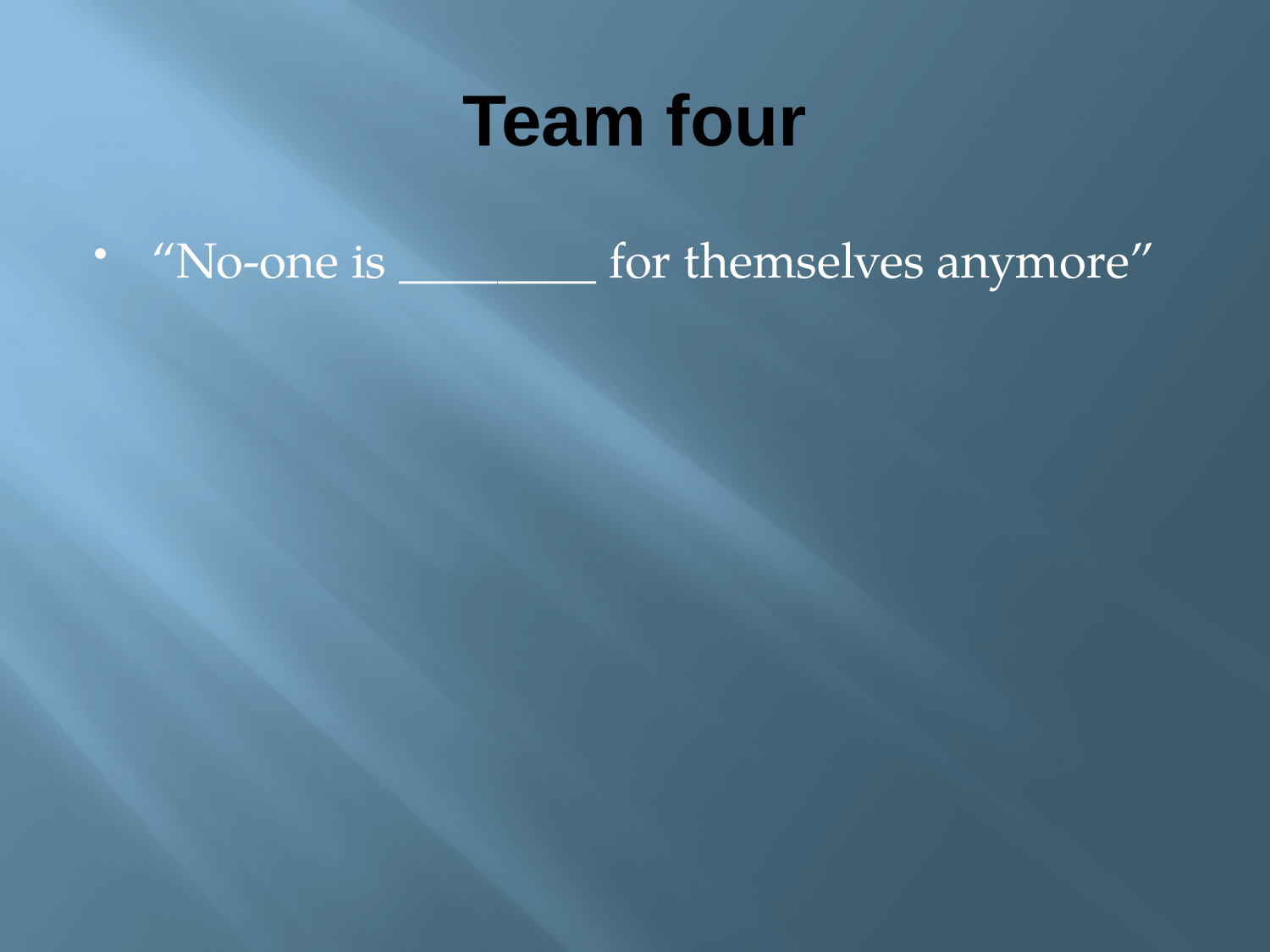

# Team four
“No-one is ________ for themselves anymore”